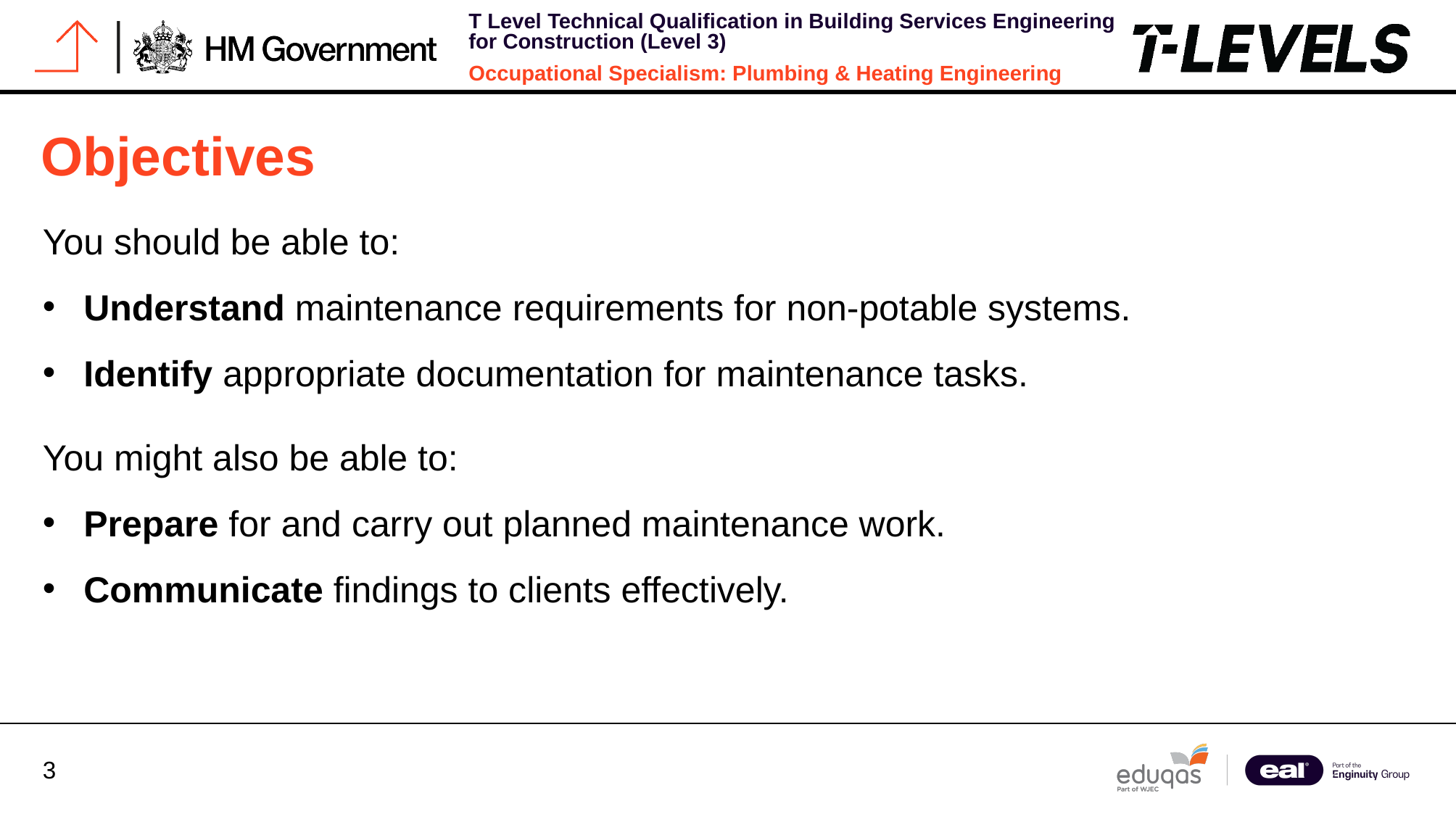

# Objectives
You should be able to:
Understand maintenance requirements for non-potable systems.
Identify appropriate documentation for maintenance tasks.
You might also be able to:
Prepare for and carry out planned maintenance work.
Communicate findings to clients effectively.